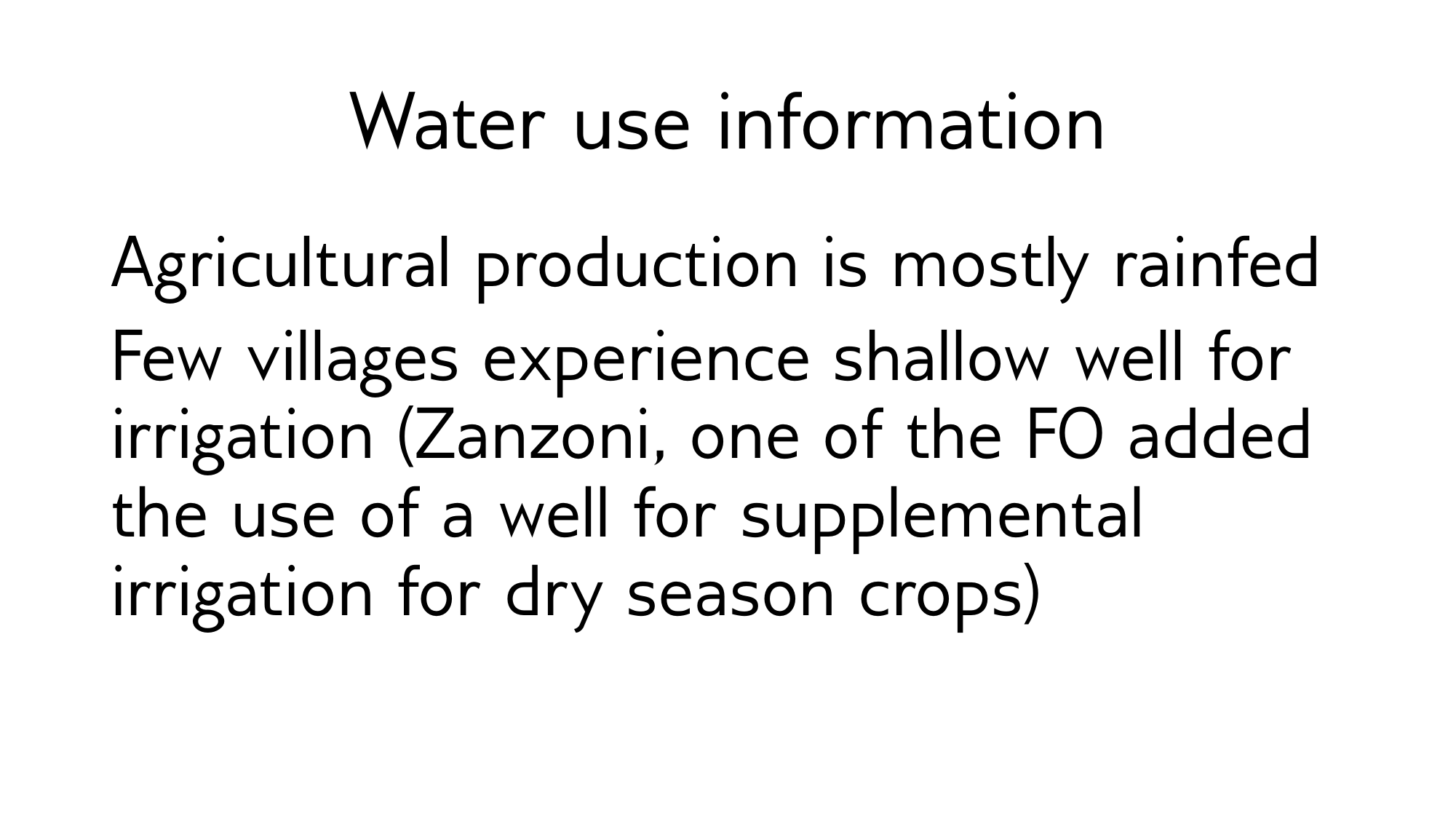

# Water use information
Agricultural production is mostly rainfed
Few villages experience shallow well for irrigation (Zanzoni, one of the FO added the use of a well for supplemental irrigation for dry season crops)